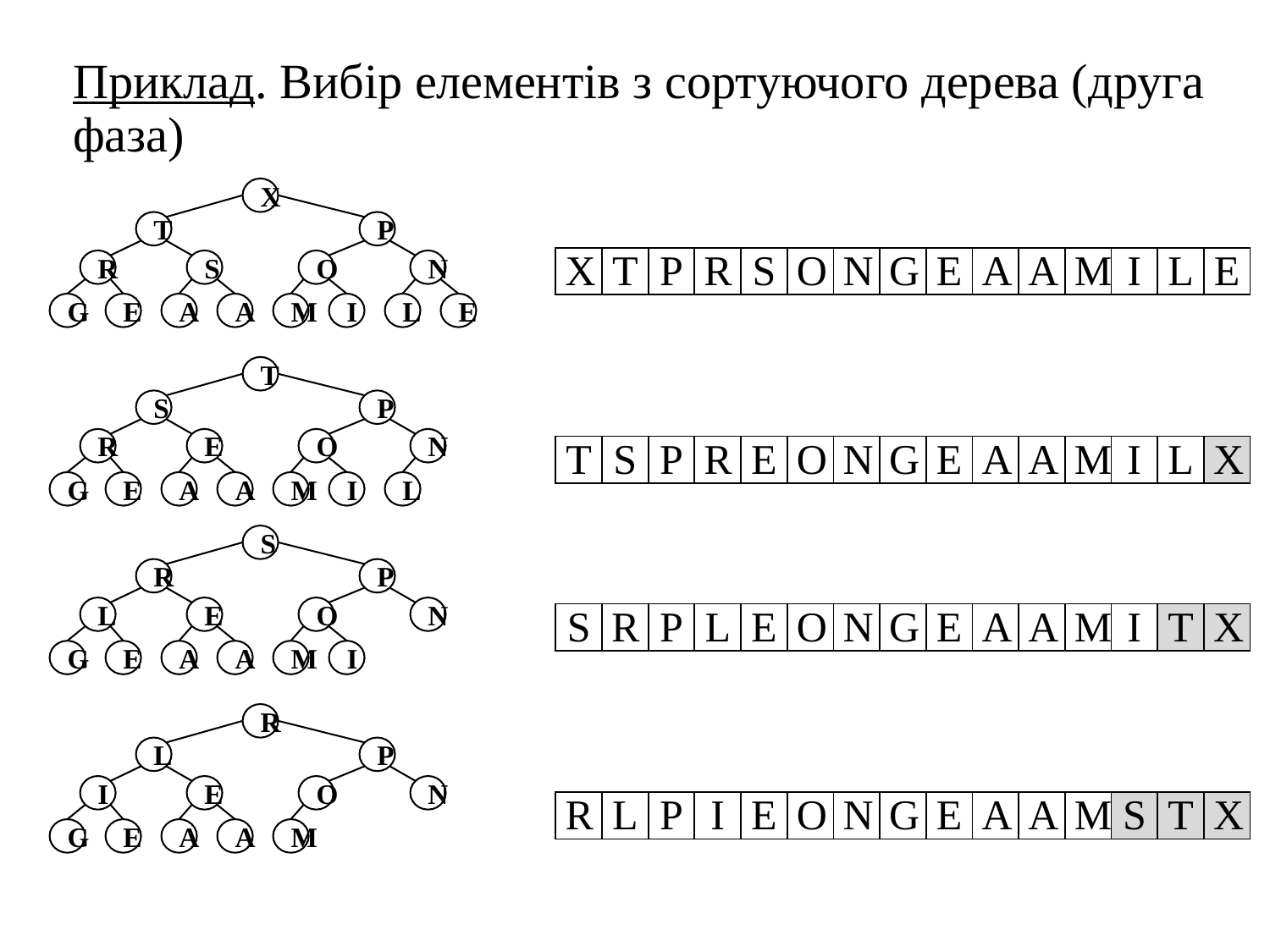

Приклад. Вибір елементів з сортуючого дерева (друга фаза)
X
T
P
R
S
O
N
G
E
A
A
M
I
L
E
| X | T | P | R | S | O | N | G | E | A | A | M | I | L | E |
| --- | --- | --- | --- | --- | --- | --- | --- | --- | --- | --- | --- | --- | --- | --- |
T
S
P
R
E
O
N
G
E
A
A
M
I
L
| T | S | P | R | E | O | N | G | E | A | A | M | I | L | X |
| --- | --- | --- | --- | --- | --- | --- | --- | --- | --- | --- | --- | --- | --- | --- |
S
R
P
L
E
O
N
G
E
A
A
M
I
| S | R | P | L | E | O | N | G | E | A | A | M | I | T | X |
| --- | --- | --- | --- | --- | --- | --- | --- | --- | --- | --- | --- | --- | --- | --- |
R
L
P
I
E
O
N
G
E
A
A
M
| R | L | P | I | E | O | N | G | E | A | A | M | S | T | X |
| --- | --- | --- | --- | --- | --- | --- | --- | --- | --- | --- | --- | --- | --- | --- |